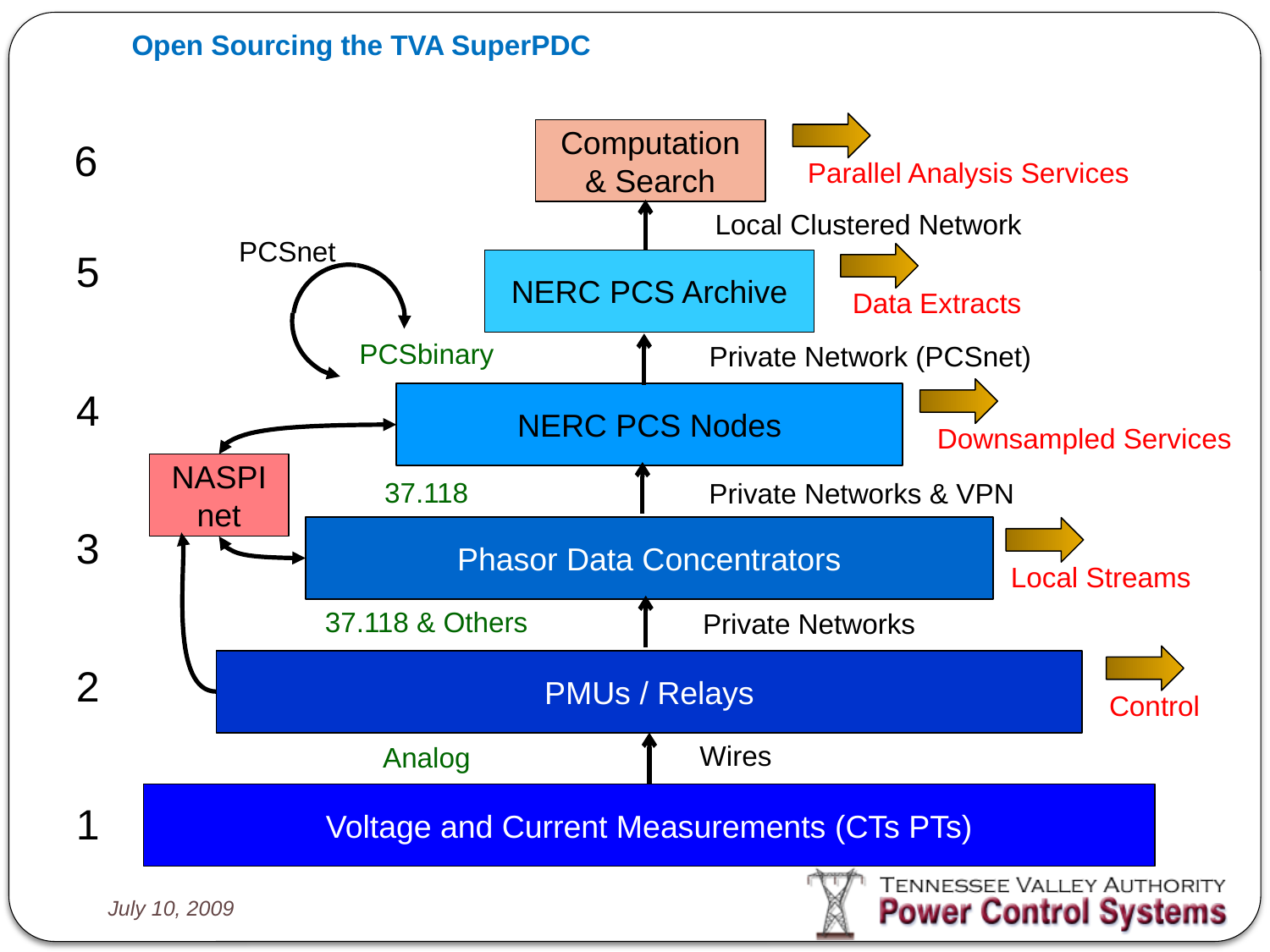

Computation
& Search
6
 Parallel Analysis Services
Local Clustered Network
PCSnet

PCSbinary
4

NERC PCS Nodes
 Downsampled Services
37.118
Private Networks & VPN
5

NERC PCS Archive
 Data Extracts
Private Network (PCSnet)
NASPI
net
3
Phasor Data Concentrators

Local Streams
37.118 & Others
Private Networks

PMUs / Relays
2
Control
Wires
Analog
Voltage and Current Measurements (CTs PTs)
1